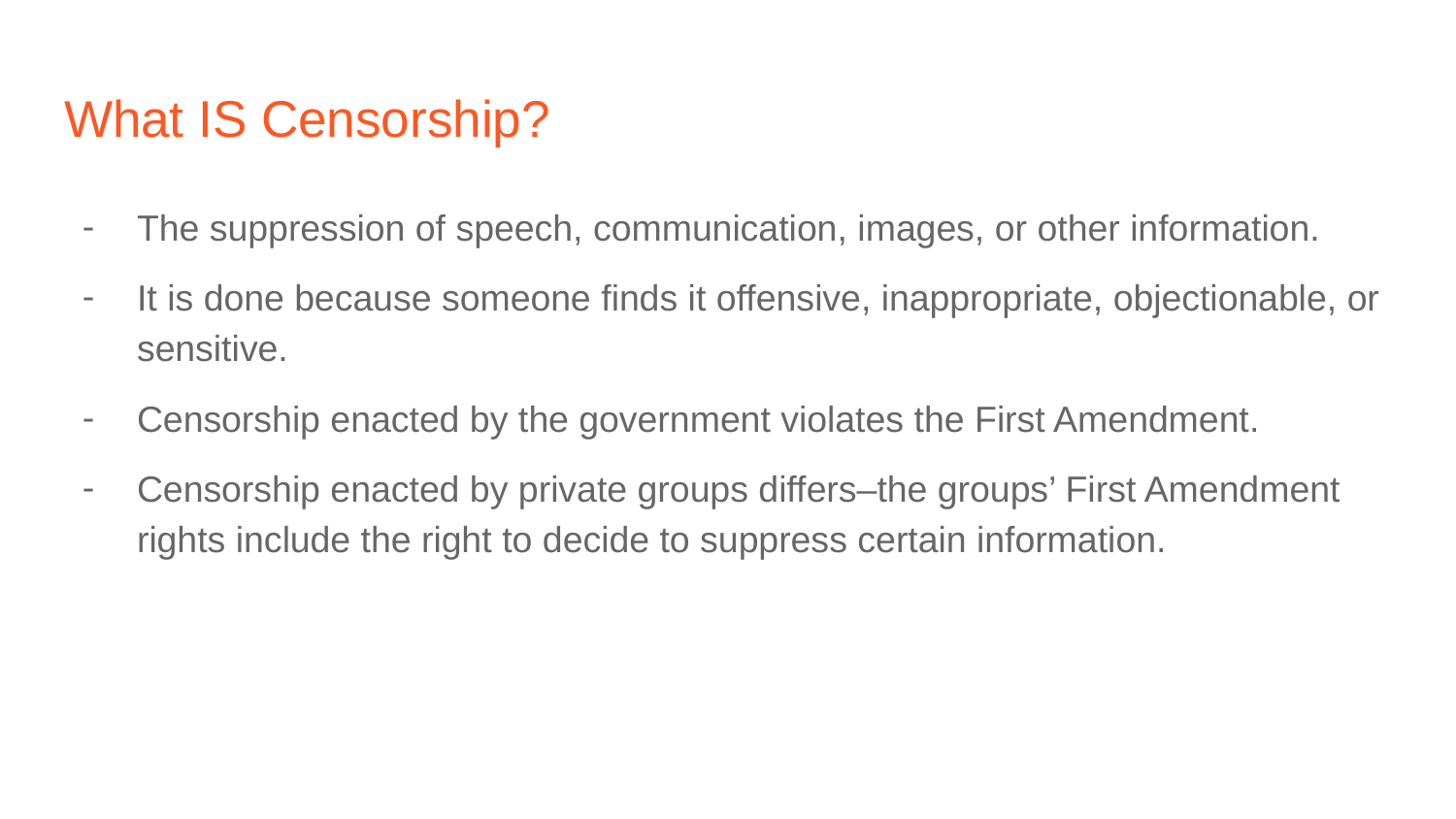

# What IS Censorship?
The suppression of speech, communication, images, or other information.
It is done because someone finds it offensive, inappropriate, objectionable, or sensitive.
Censorship enacted by the government violates the First Amendment.
Censorship enacted by private groups differs–the groups’ First Amendment rights include the right to decide to suppress certain information.